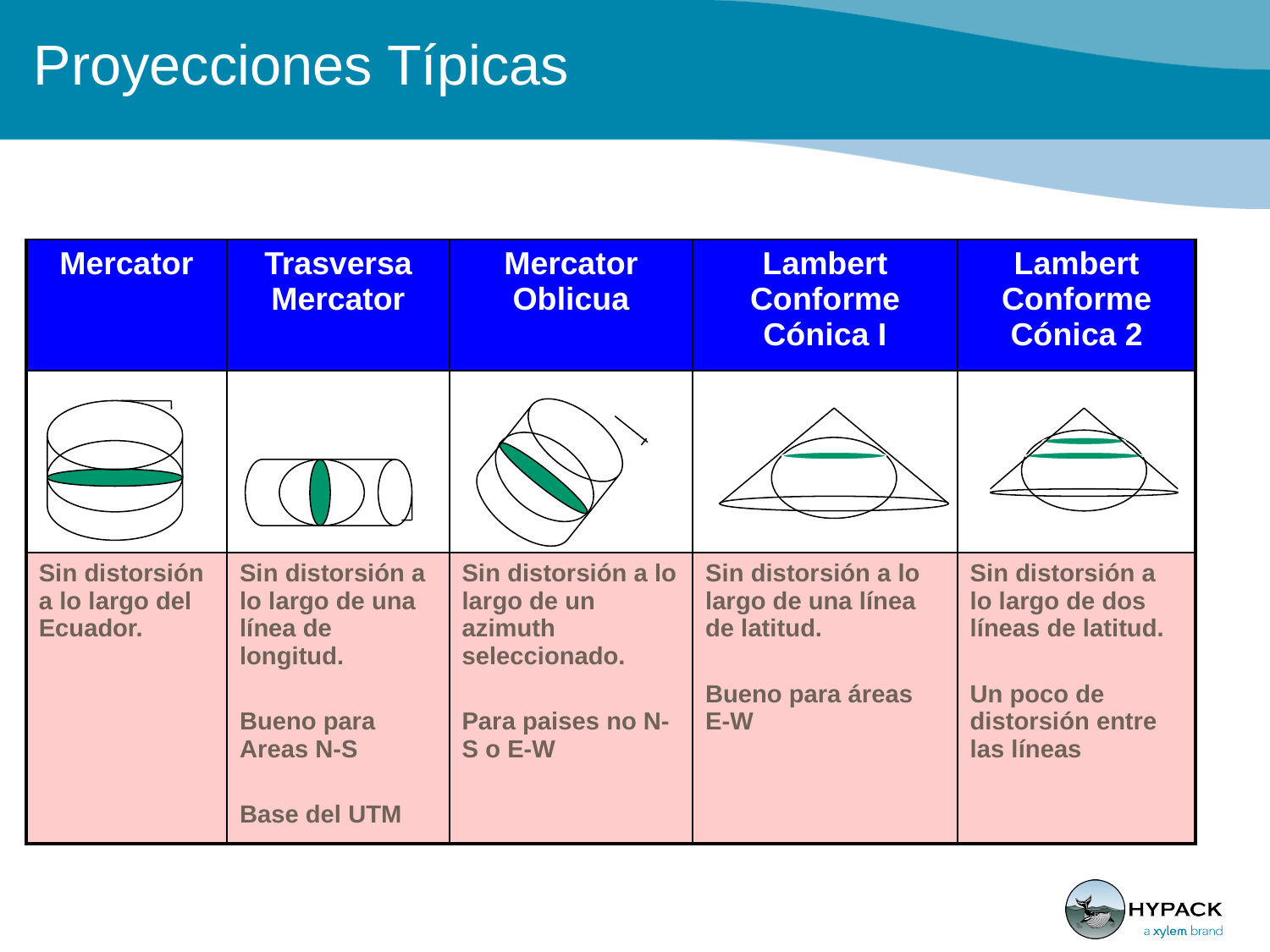

Proyecciones Típicas
| Mercator | Trasversa Mercator | Mercator Oblicua | Lambert Conforme Cónica I | Lambert Conforme Cónica 2 |
| --- | --- | --- | --- | --- |
|  |  |  |  |  |
| Sin distorsión a lo largo del Ecuador. | Sin distorsión a lo largo de una línea de longitud. Bueno para Areas N-S Base del UTM | Sin distorsión a lo largo de un azimuth seleccionado. Para paises no N-S o E-W | Sin distorsión a lo largo de una línea de latitud. Bueno para áreas E-W | Sin distorsión a lo largo de dos líneas de latitud. Un poco de distorsión entre las líneas |